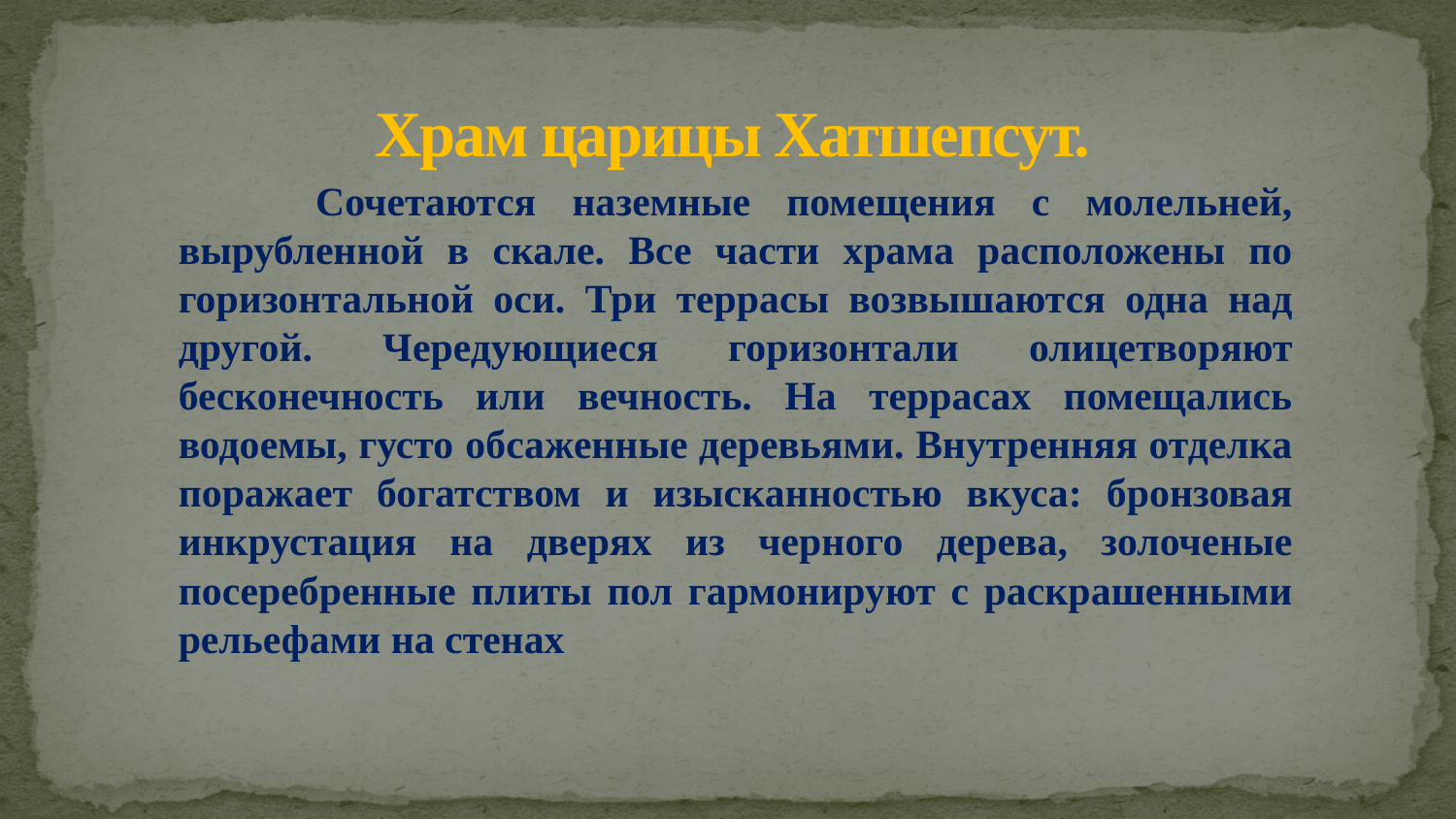

# Храм царицы Хатшепсут.
     Сочетаются наземные помещения с молельней, вырубленной в скале. Все части храма расположены по горизонтальной оси. Три террасы возвышаются одна над другой. Чередующиеся горизонтали олицетворяют бесконечность или вечность. На террасах помещались водоемы, густо обсаженные деревьями. Внутренняя отделка поражает богатством и изысканностью вкуса: бронзовая инкрустация на дверях из черного дерева, золоченые посеребренные плиты пол гармонируют с раскрашенными рельефами на стенах